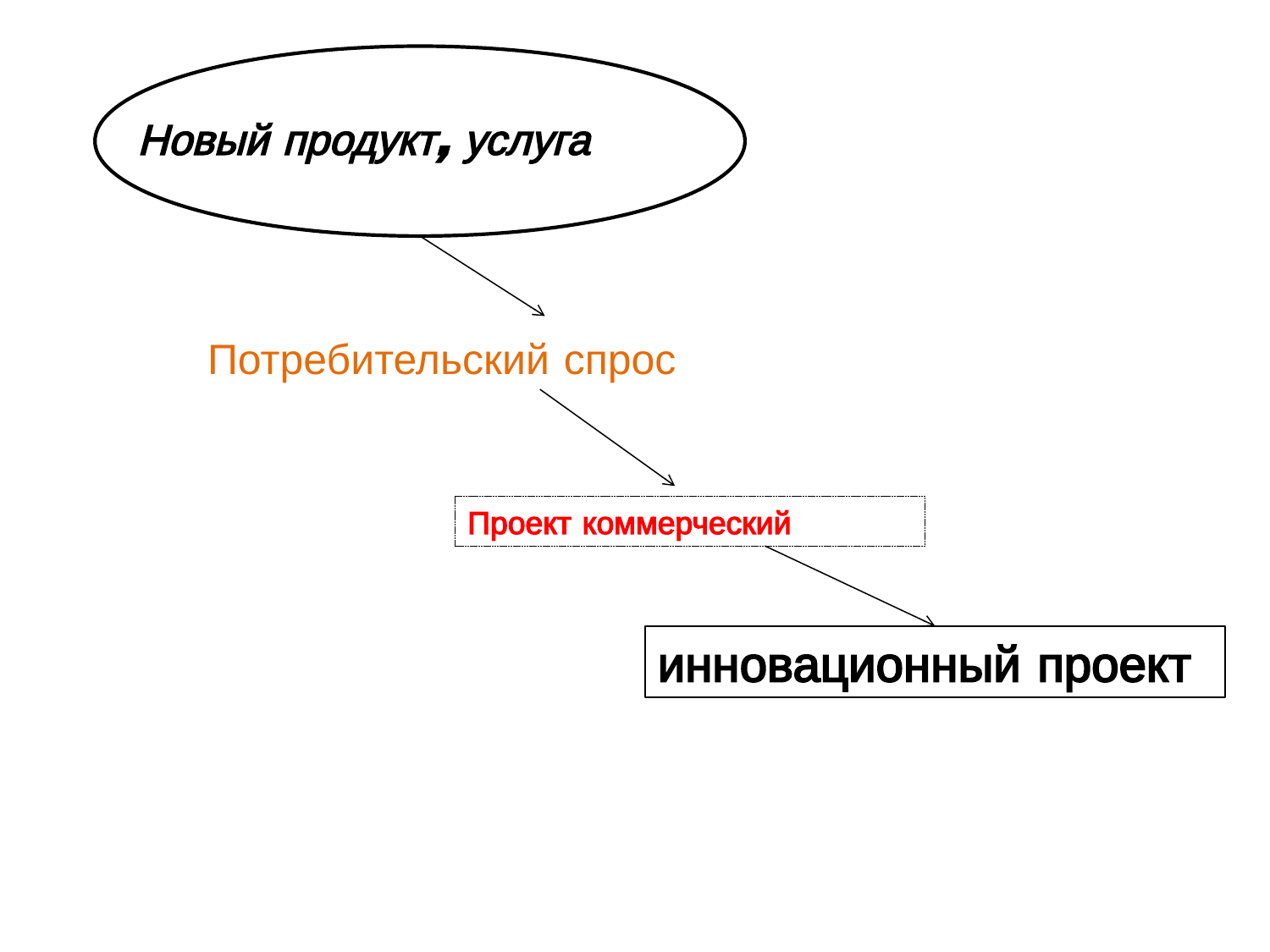

Новый продукт, услуга
Потребительский спрос
Проект коммерческий
инновационный проект